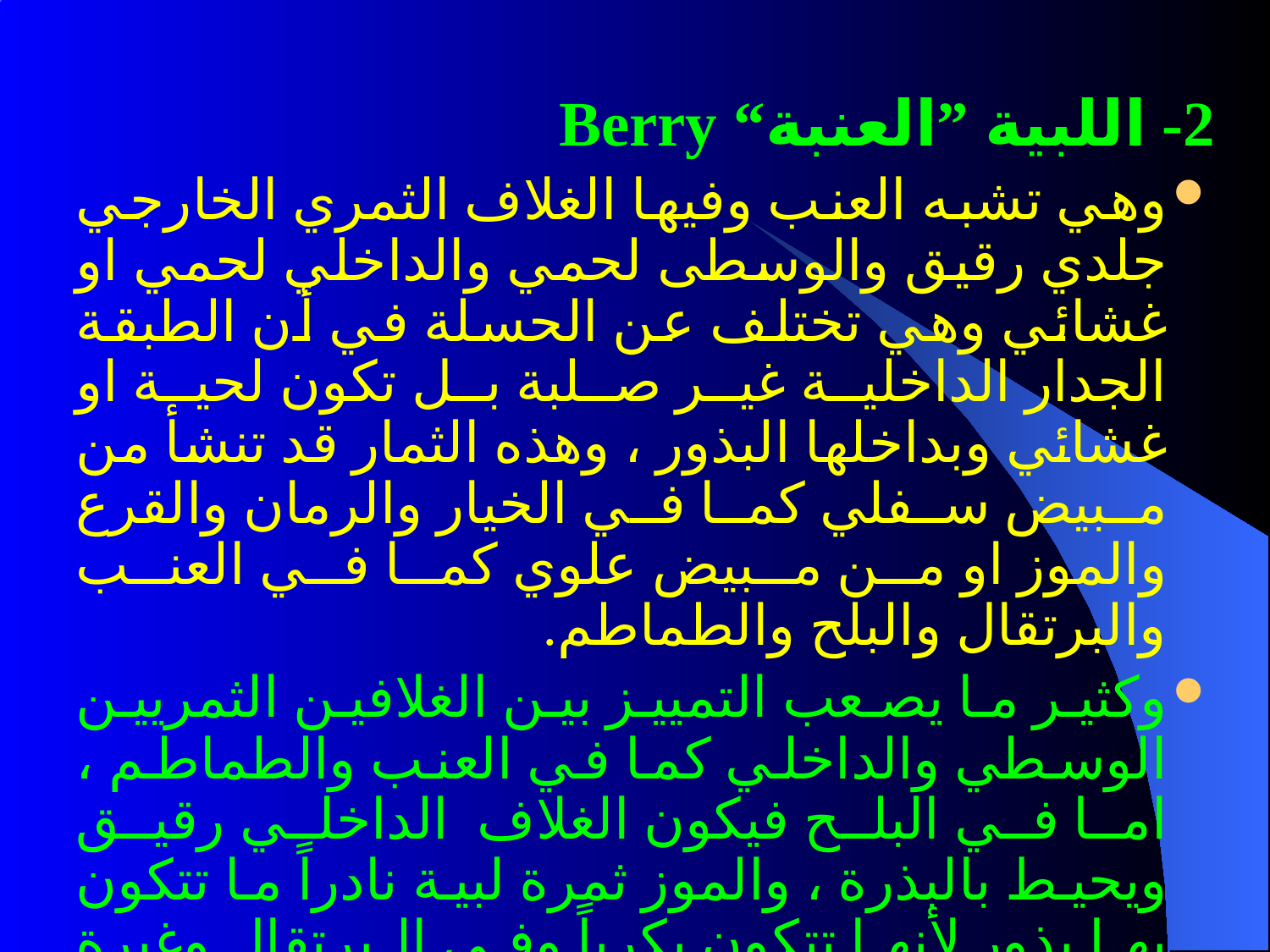

2- اللبية ”العنبة“ Berry
وهي تشبه العنب وفيها الغلاف الثمري الخارجي جلدي رقيق والوسطى لحمي والداخلي لحمي او غشائي وهي تختلف عن الحسلة في أن الطبقة الجدار الداخلية غير صلبة بل تكون لحية او غشائي وبداخلها البذور ، وهذه الثمار قد تنشأ من مبيض سفلي كما في الخيار والرمان والقرع والموز او من مبيض علوي كما في العنب والبرتقال والبلح والطماطم.
وكثير ما يصعب التمييز بين الغلافين الثمريين الوسطي والداخلي كما في العنب والطماطم ، اما في البلح فيكون الغلاف  الداخلي رقيق ويحيط بالبذرة ، والموز ثمرة لبية نادراً ما تتكون بها بذور لأنها تتكون بكرياً وفي البرتقال وغيرة من الموالح تنشأ الثمرة من مبيض علوي مكون من كرابل ملحمة.